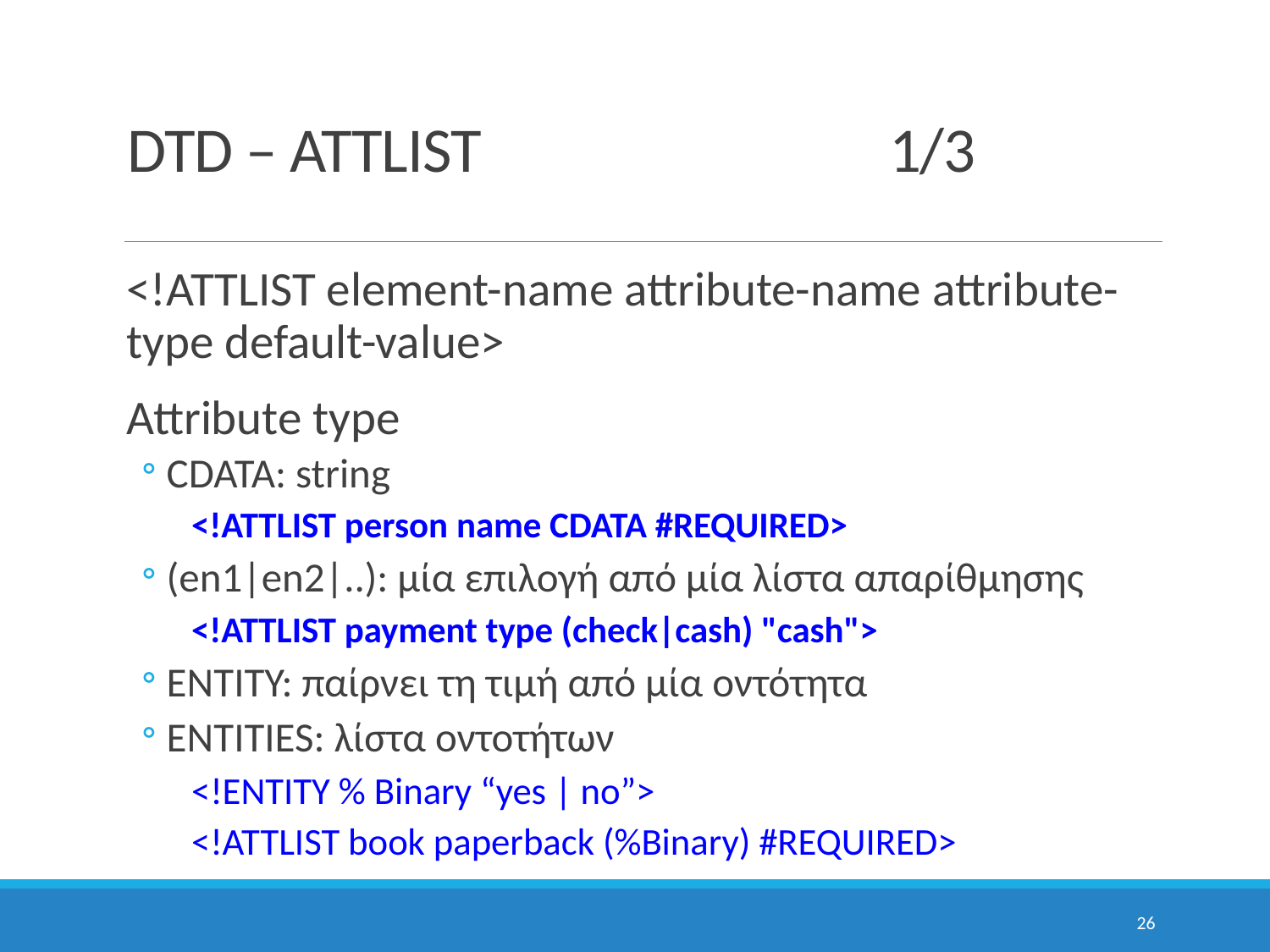

# DTD – ATTLIST				1/3
<!ATTLIST element-name attribute-name attribute-type default-value>
Attribute type
CDATA: string
	<!ATTLIST person name CDATA #REQUIRED>
(en1|en2|..): μία επιλογή από μία λίστα απαρίθμησης
	<!ATTLIST payment type (check|cash) "cash">
ENTITY: παίρνει τη τιμή από μία οντότητα
ENTITIES: λίστα οντοτήτων
	<!ENTITY % Binary “yes | no”>
	<!ATTLIST book paperback (%Binary) #REQUIRED>
26